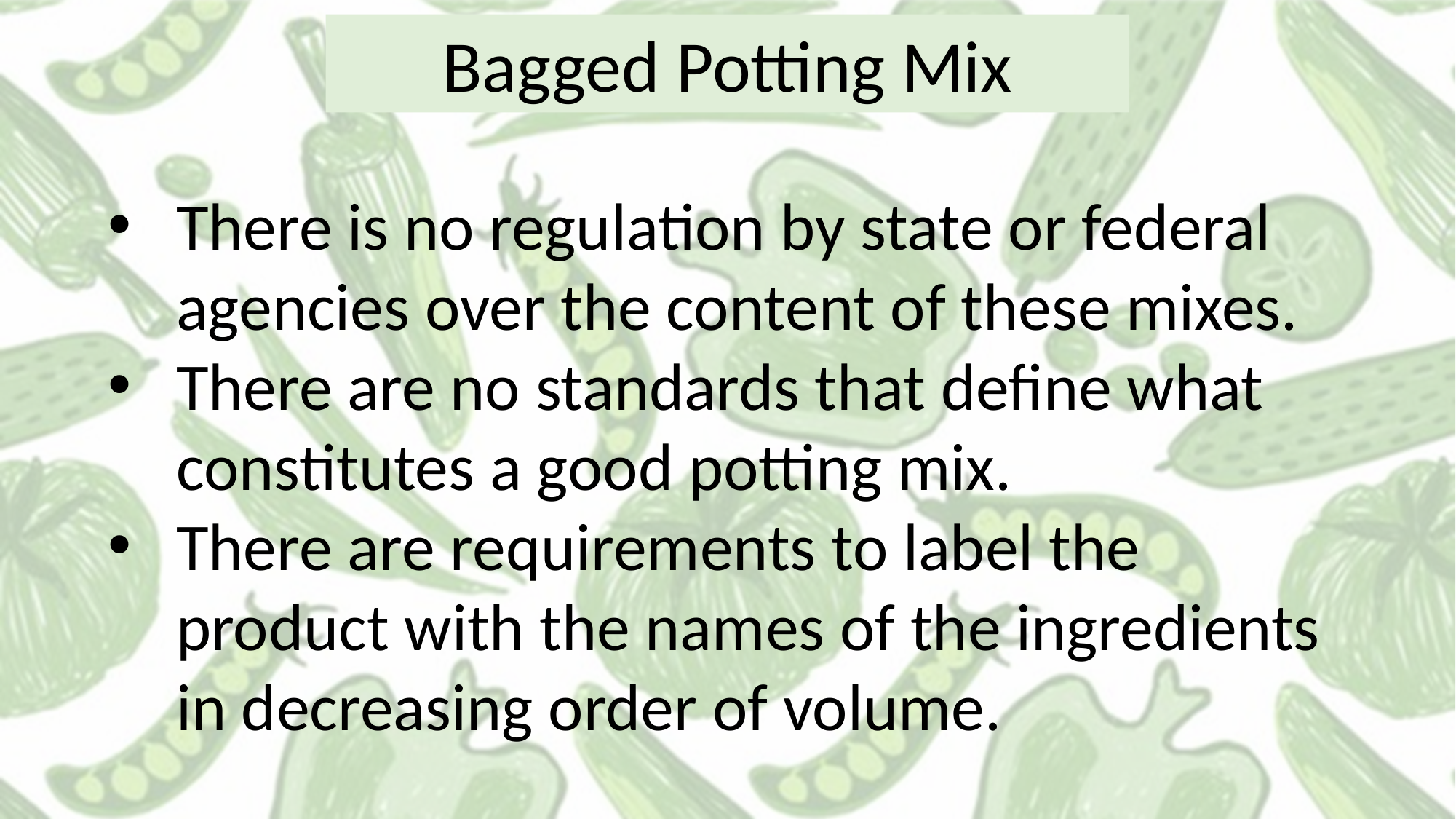

Bagged Potting Mix
There is no regulation by state or federal agencies over the content of these mixes.
There are no standards that define what constitutes a good potting mix.
There are requirements to label the product with the names of the ingredients in decreasing order of volume.